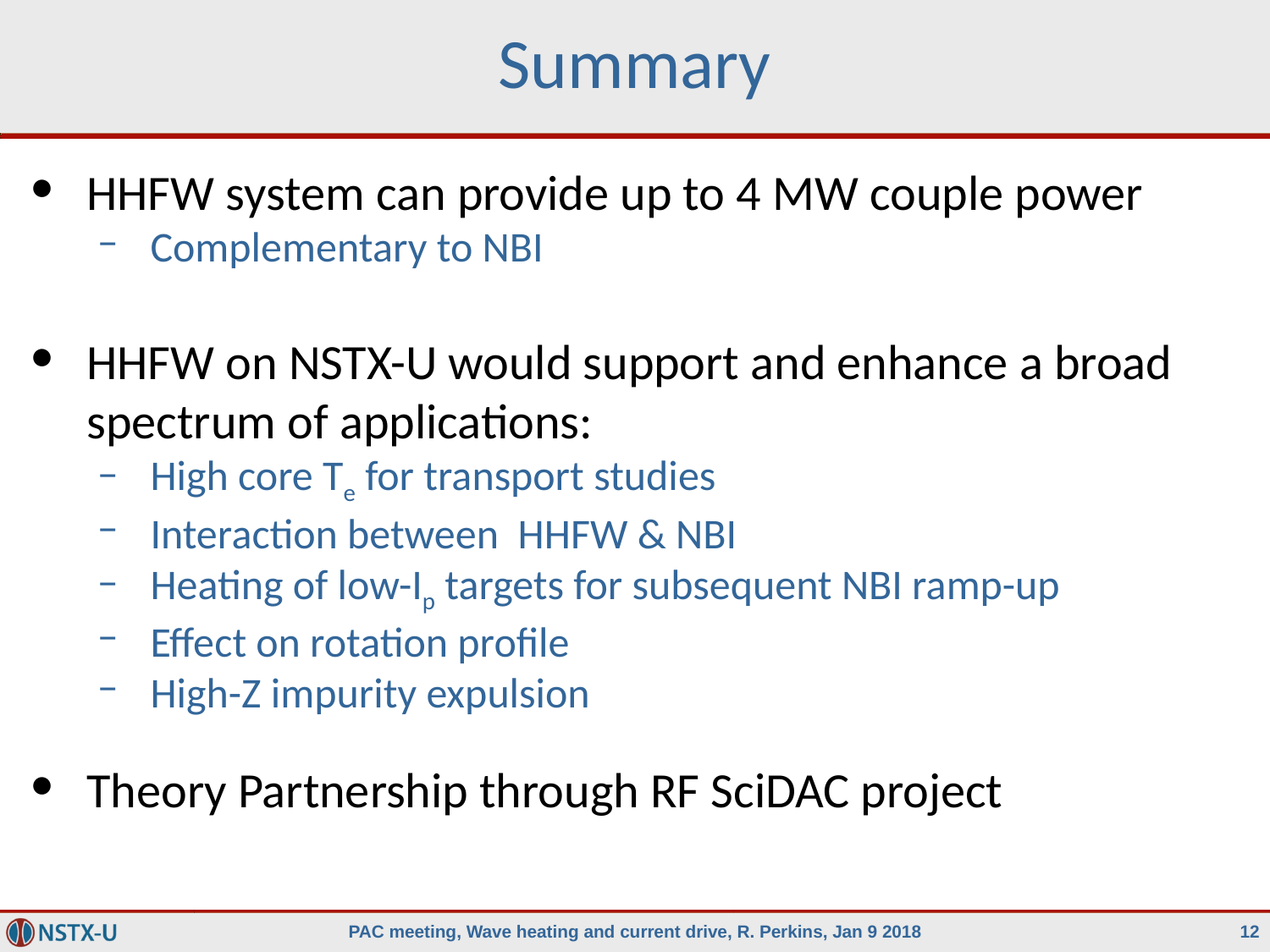

# Summary
HHFW system can provide up to 4 MW couple power
Complementary to NBI

HHFW on NSTX-U would support and enhance a broad spectrum of applications:
High core Te for transport studies
Interaction between  HHFW & NBI
Heating of low-Ip targets for subsequent NBI ramp-up
Effect on rotation profile
High-Z impurity expulsion

Theory Partnership through RF SciDAC project